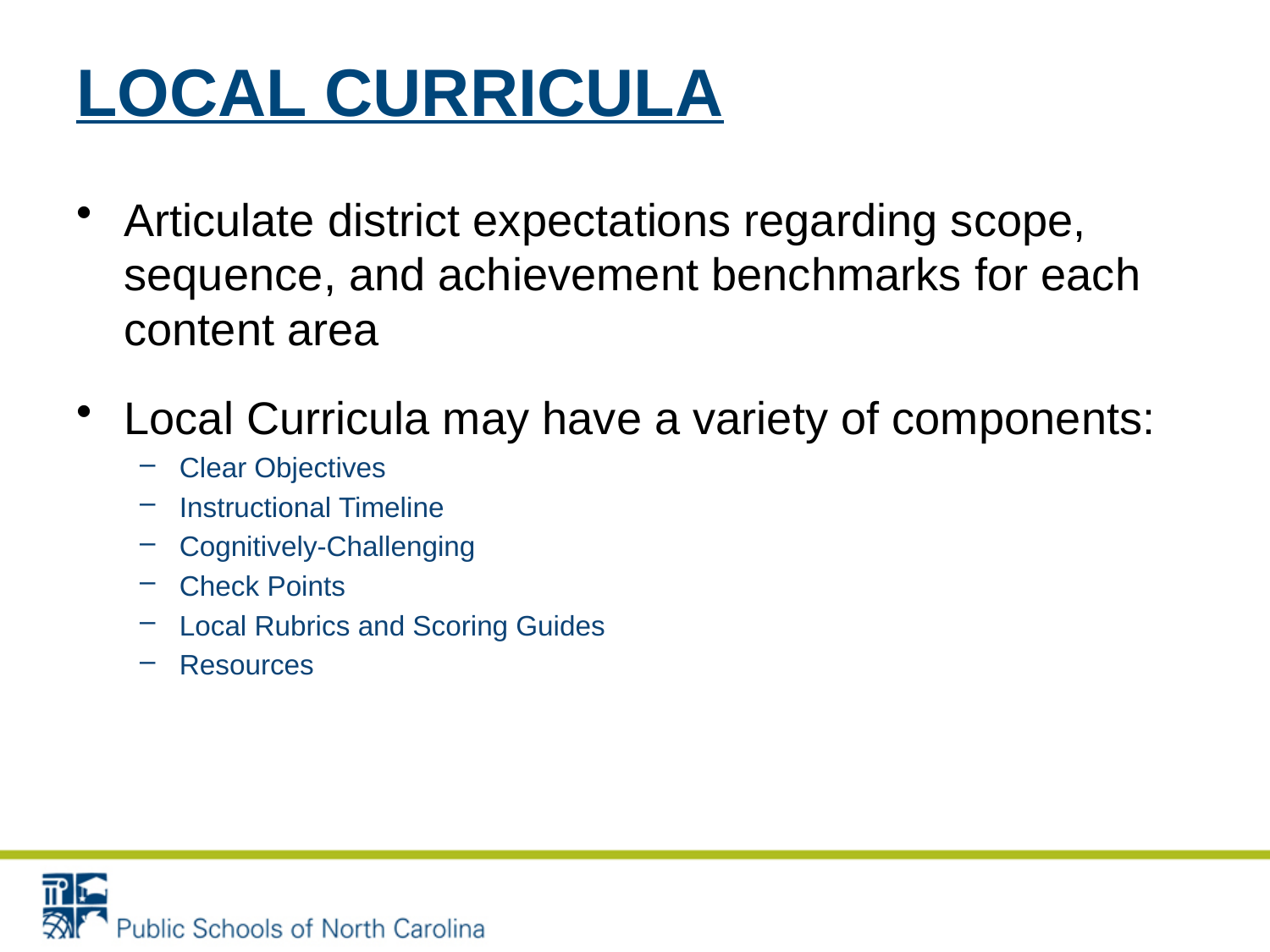

# LOCAL CURRICULA
Articulate district expectations regarding scope, sequence, and achievement benchmarks for each content area

Local Curricula may have a variety of components:
Clear Objectives
Instructional Timeline
Cognitively-Challenging
Check Points
Local Rubrics and Scoring Guides
Resources